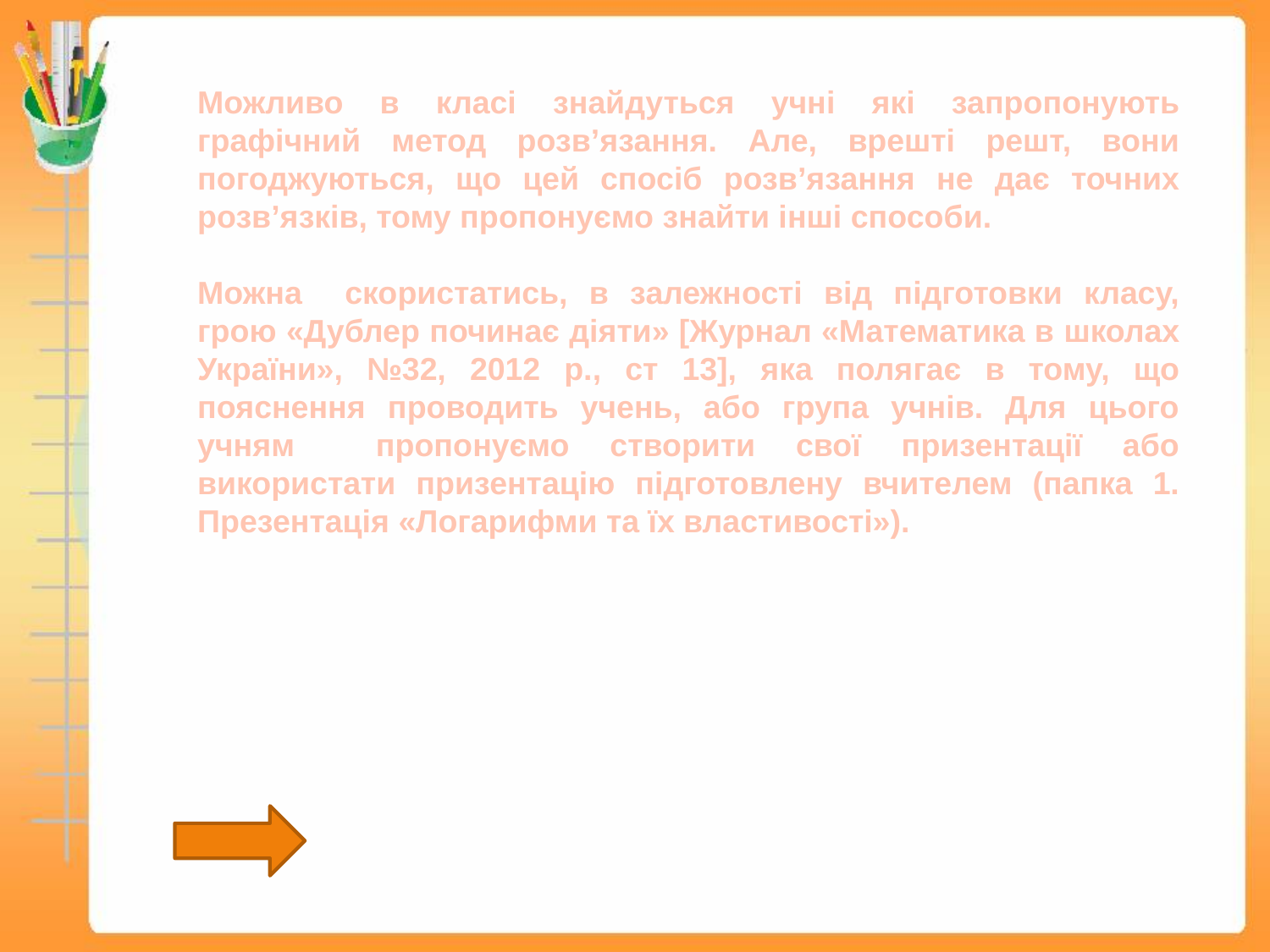

Можливо в класі знайдуться учні які запропонують графічний метод розв’язання. Але, врешті решт, вони погоджуються, що цей спосіб розв’язання не дає точних розв’язків, тому пропонуємо знайти інші способи.

Можна  скористатись, в залежності від підготовки класу, грою «Дублер починає діяти» [Журнал «Математика в школах України», №32, 2012 р., ст 13], яка полягає в тому, що пояснення проводить учень, або група учнів. Для цього учням  пропонуємо створити свої призентації або використати призентацію підготовлену вчителем (папка 1. Презентація «Логарифми та їх властивості»).